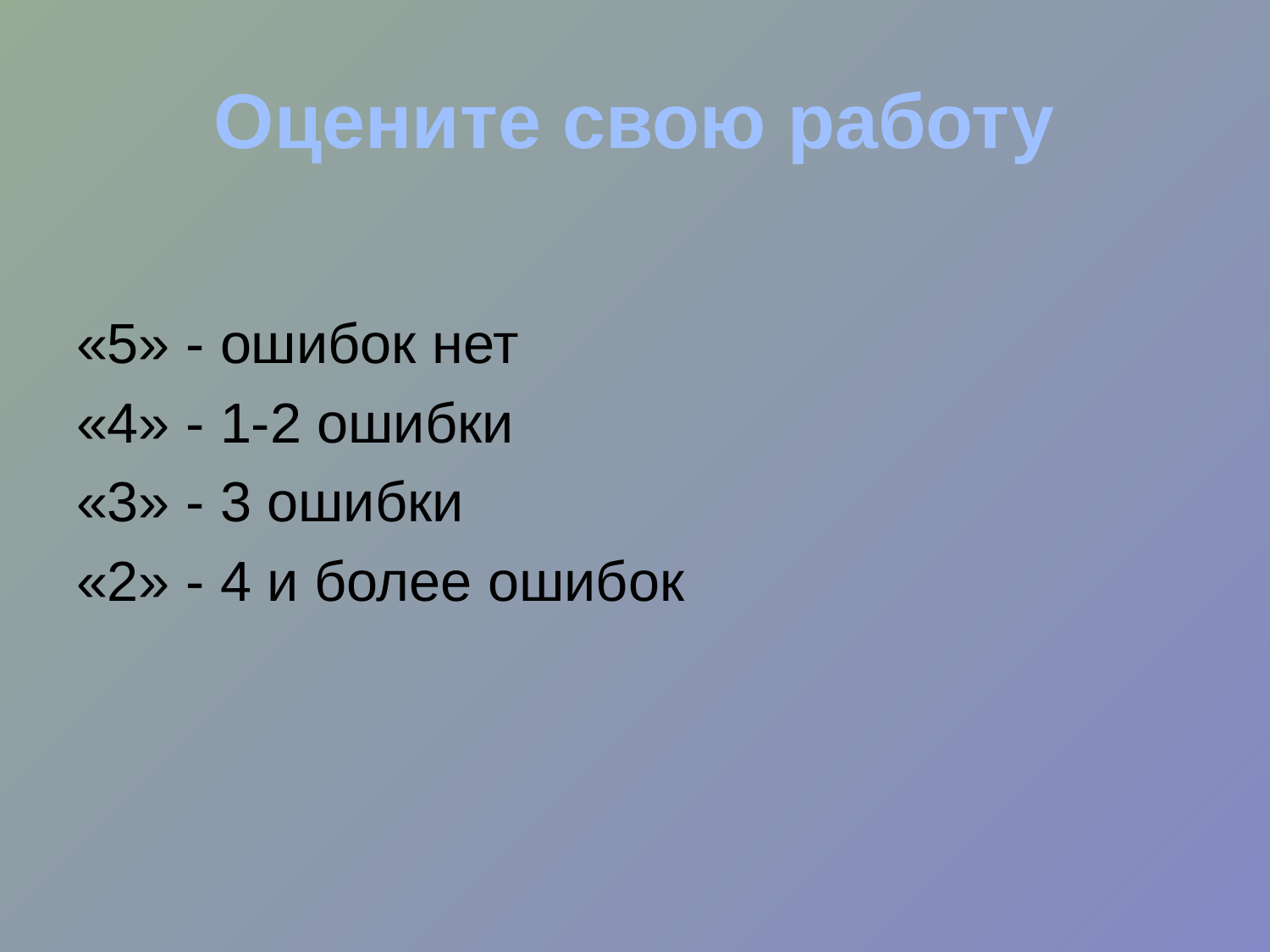

# Оцените свою работу

«5» - ошибок нет
«4» - 1-2 ошибки
«3» - 3 ошибки
«2» - 4 и более ошибок